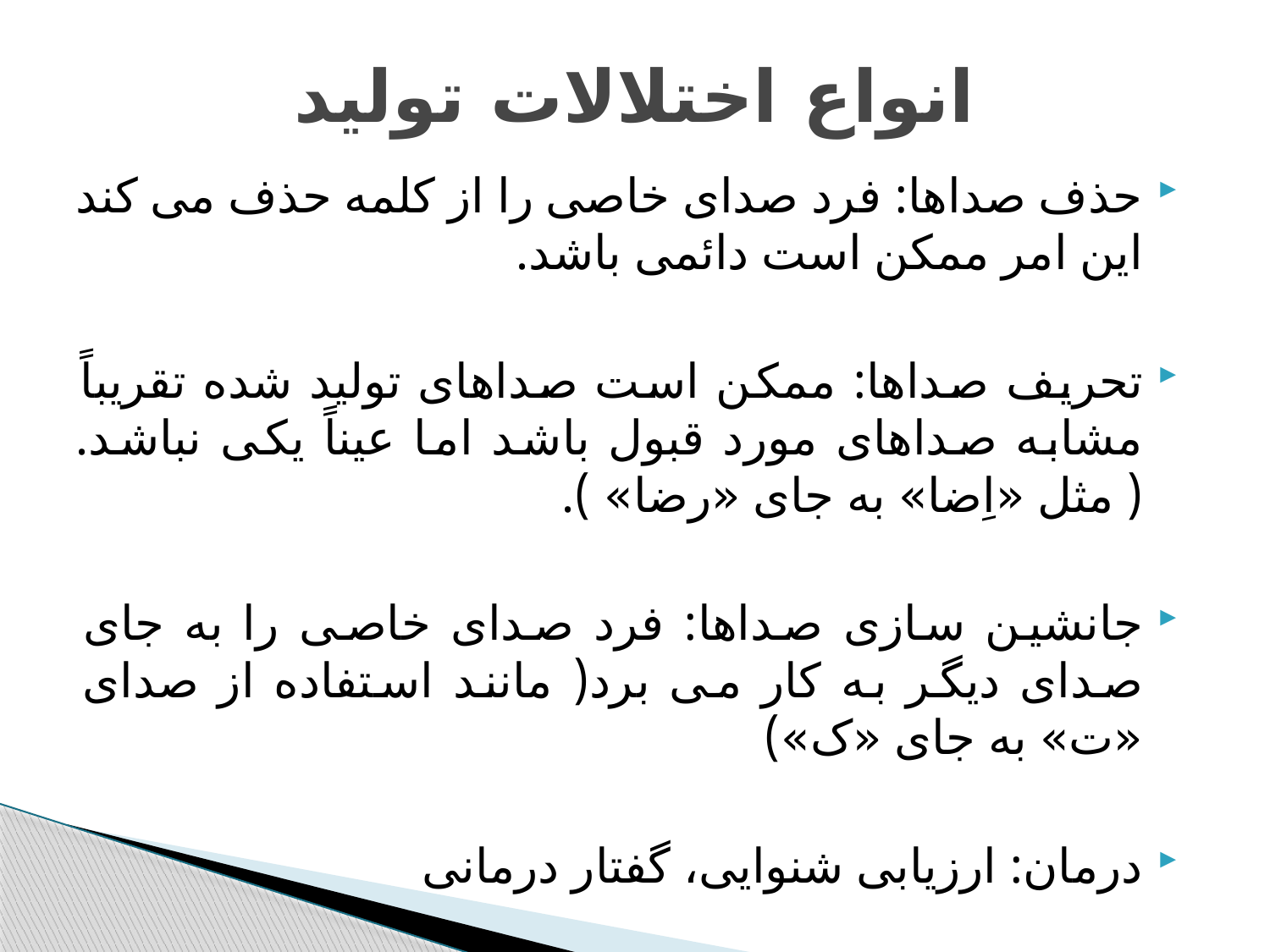

# انواع اختلالات تولید
حذف صداها: فرد صدای خاصی را از کلمه حذف می کند این امر ممکن است دائمی باشد.

تحریف صداها: ممکن است صداهای تولید شده تقریباً مشابه صداهای مورد قبول باشد اما عیناً یکی نباشد.( مثل «اِضا» به جای «رضا» ).

جانشین سازی صداها: فرد صدای خاصی را به جای صدای دیگر به کار می برد( مانند استفاده از صدای «ت» به جای «ک»)

درمان: ارزیابی شنوایی، گفتار درمانی